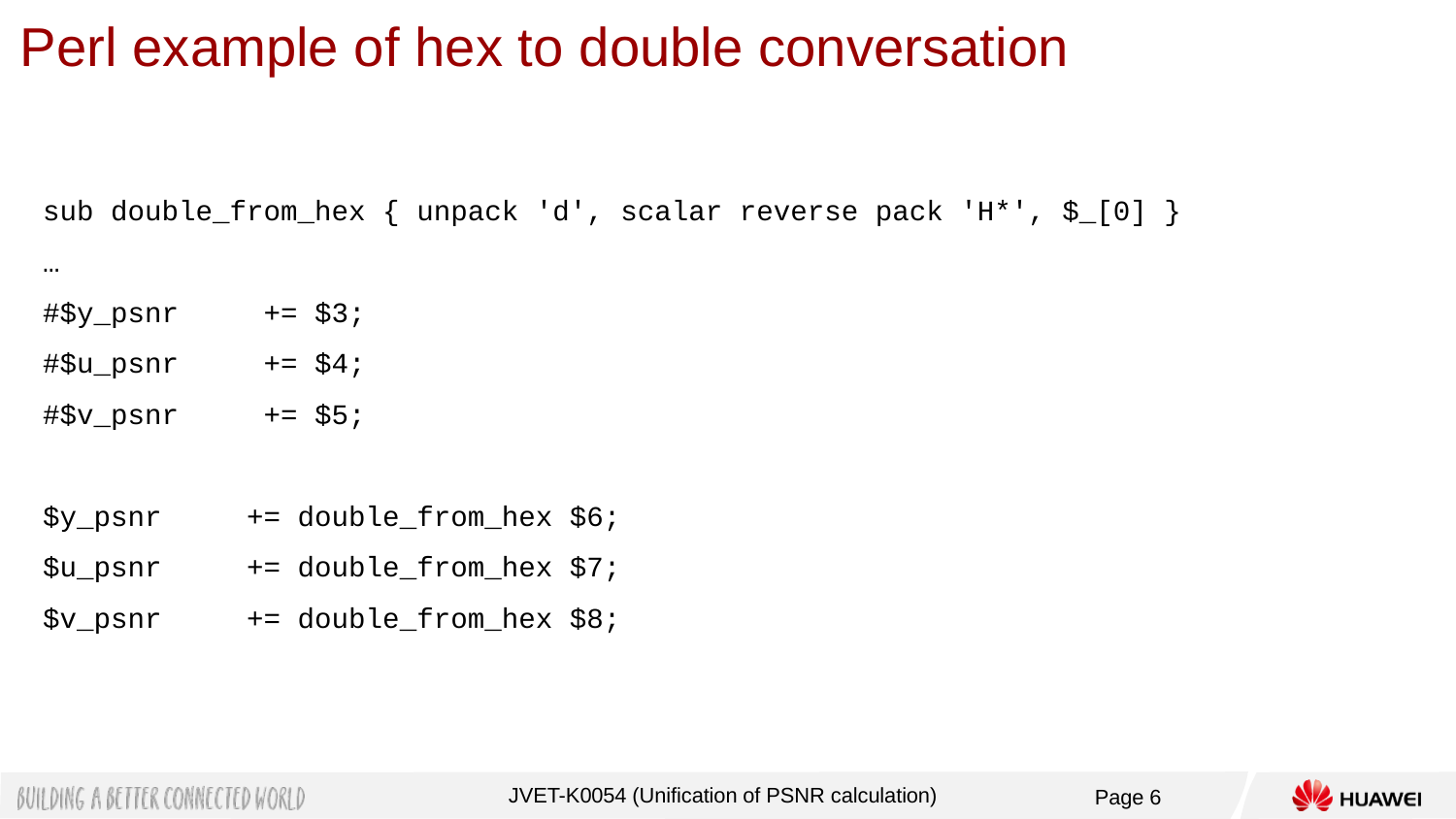

# Perl example of hex to double conversation
sub double_from_hex { unpack 'd', scalar reverse pack 'H*', $_[0] }
…
#$y_psnr     += $3;
#$u_psnr     += $4;
#$v_psnr     += $5;

$y_psnr     += double_from_hex $6;
$u_psnr     += double_from_hex $7;
$v_psnr     += double_from_hex $8;